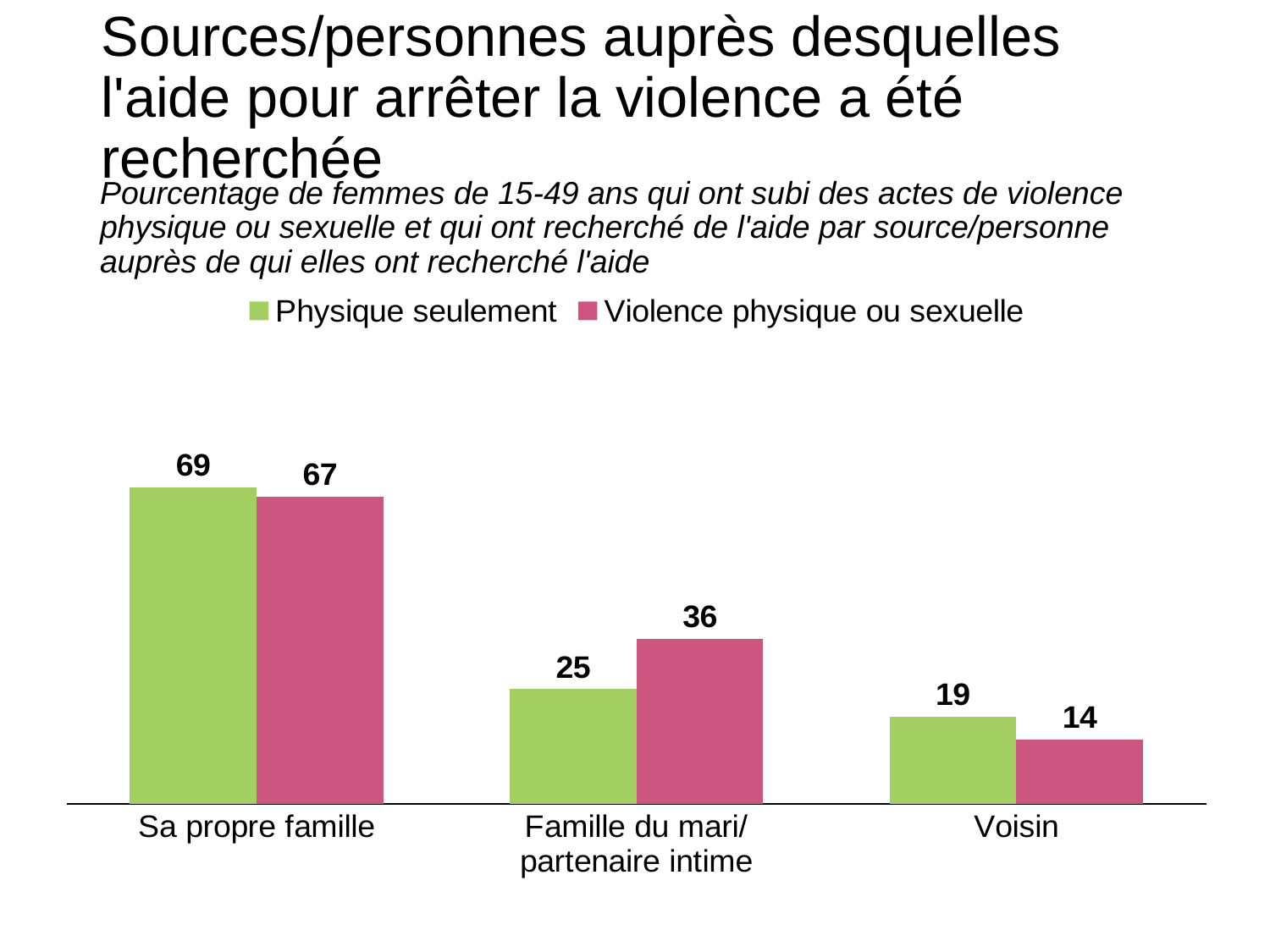

# Sources/personnes auprès desquelles l'aide pour arrêter la violence a été recherchée
Pourcentage de femmes de 15-49 ans qui ont subi des actes de violence physique ou sexuelle et qui ont recherché de l'aide par source/personne auprès de qui elles ont recherché l'aide

### Chart

| Category | Physique seulement | Violence physique ou sexuelle |
|---|---|---|
| Sa propre famille | 69.0 | 67.0 |
| Famille du mari/ partenaire intime | 25.0 | 36.0 |
| Voisin | 19.0 | 14.0 |